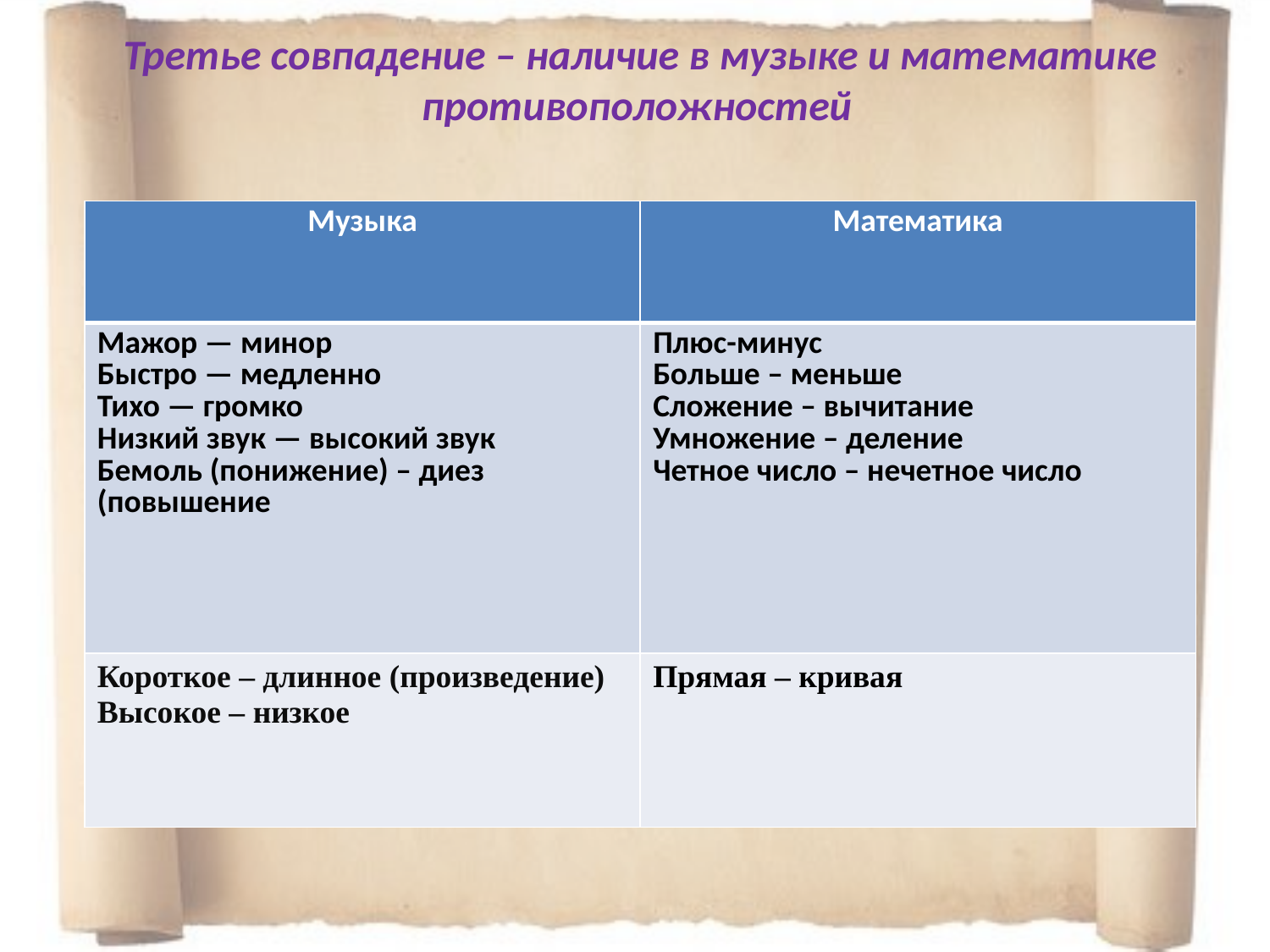

Третье совпадение – наличие в музыке и математике противоположностей

| Музыка | Математика |
| --- | --- |
| Мажор — минор Быстро — медленно Тихо — громко Низкий звук — высокий звук Бемоль (понижение) – диез (повышение | Плюс-минус Больше – меньше Сложение – вычитание Умножение – деление Четное число – нечетное число |
| Короткое – длинное (произведение) Высокое – низкое | Прямая – кривая |